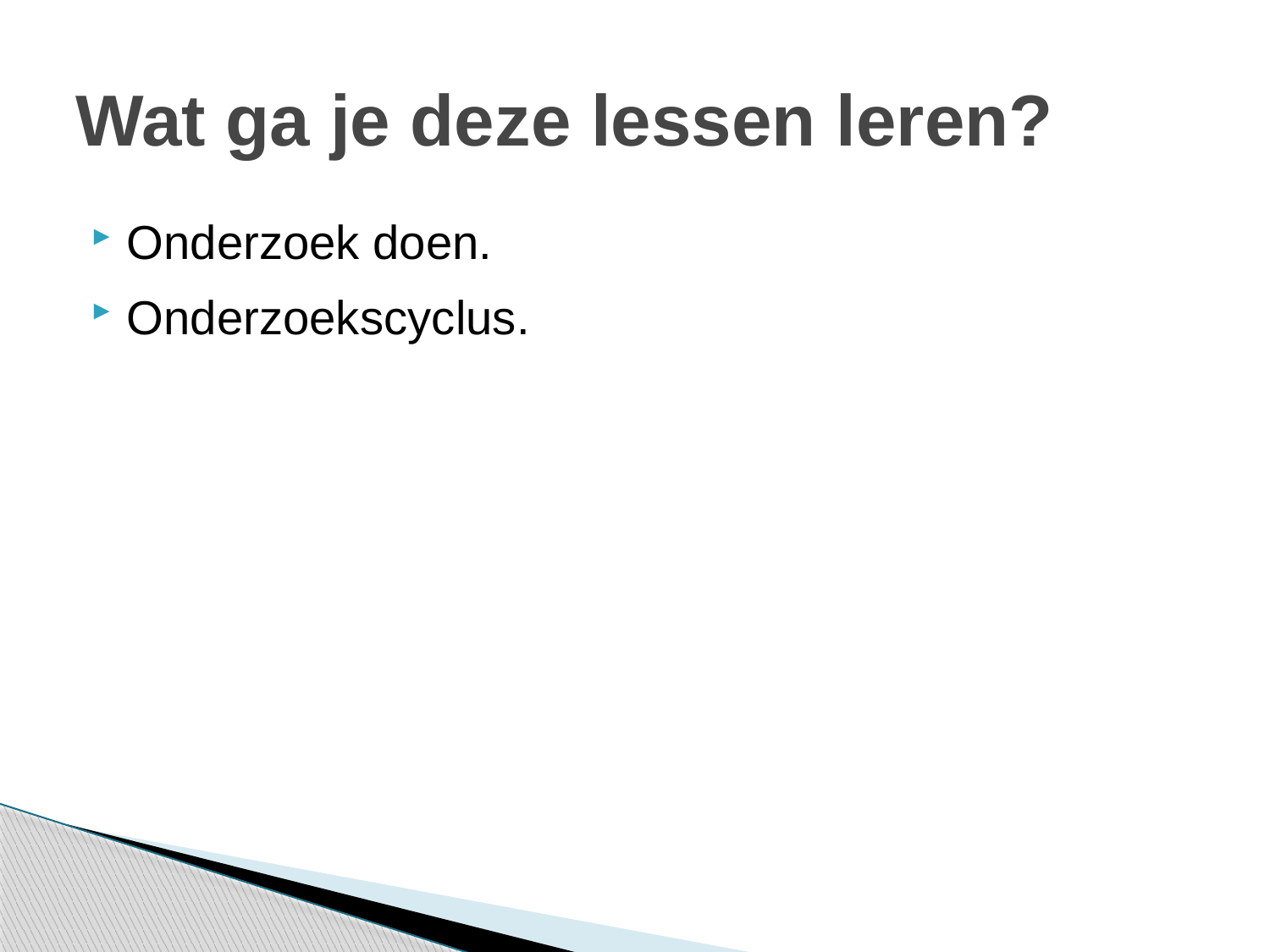

# Wat ga je deze lessen leren?
Onderzoek doen.
Onderzoekscyclus.